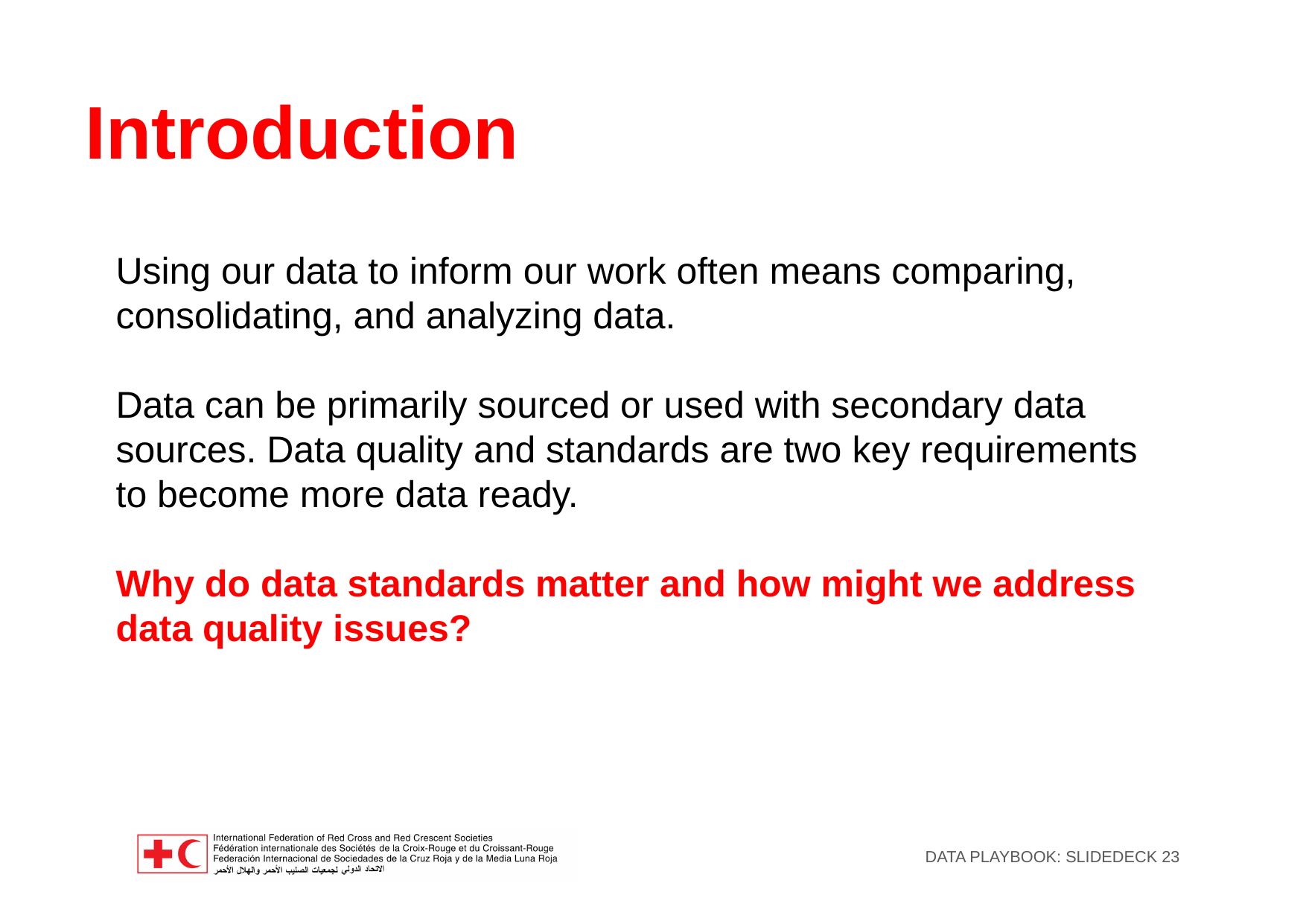

Introduction
Using our data to inform our work often means comparing, consolidating, and analyzing data.

Data can be primarily sourced or used with secondary data sources. Data quality and standards are two key requirements to become more data ready.

Why do data standards matter and how might we address data quality issues?